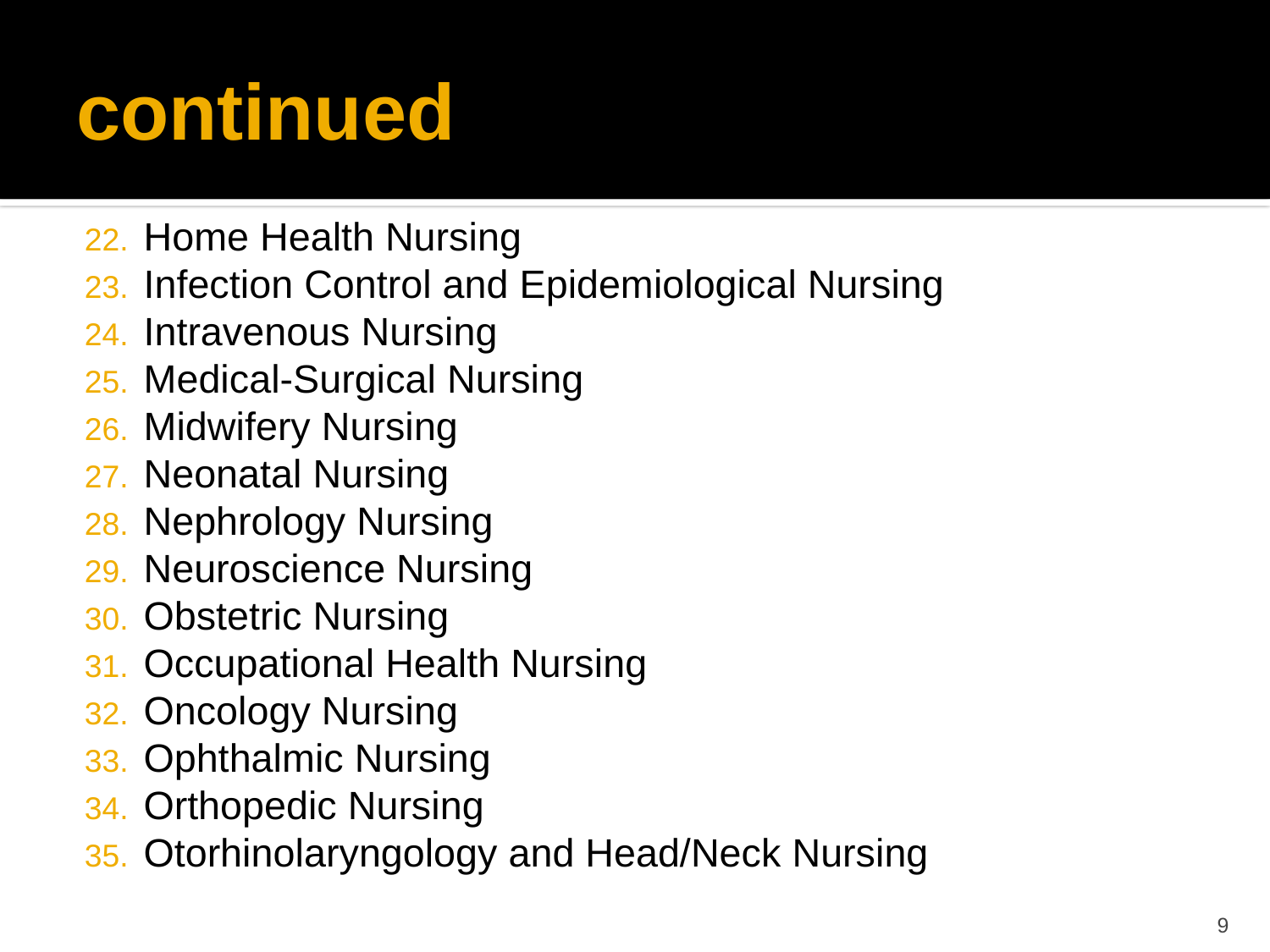

# continued
Home Health Nursing
Infection Control and Epidemiological Nursing
Intravenous Nursing
Medical-Surgical Nursing
Midwifery Nursing
Neonatal Nursing
Nephrology Nursing
Neuroscience Nursing
Obstetric Nursing
Occupational Health Nursing
Oncology Nursing
Ophthalmic Nursing
Orthopedic Nursing
Otorhinolaryngology and Head/Neck Nursing

9